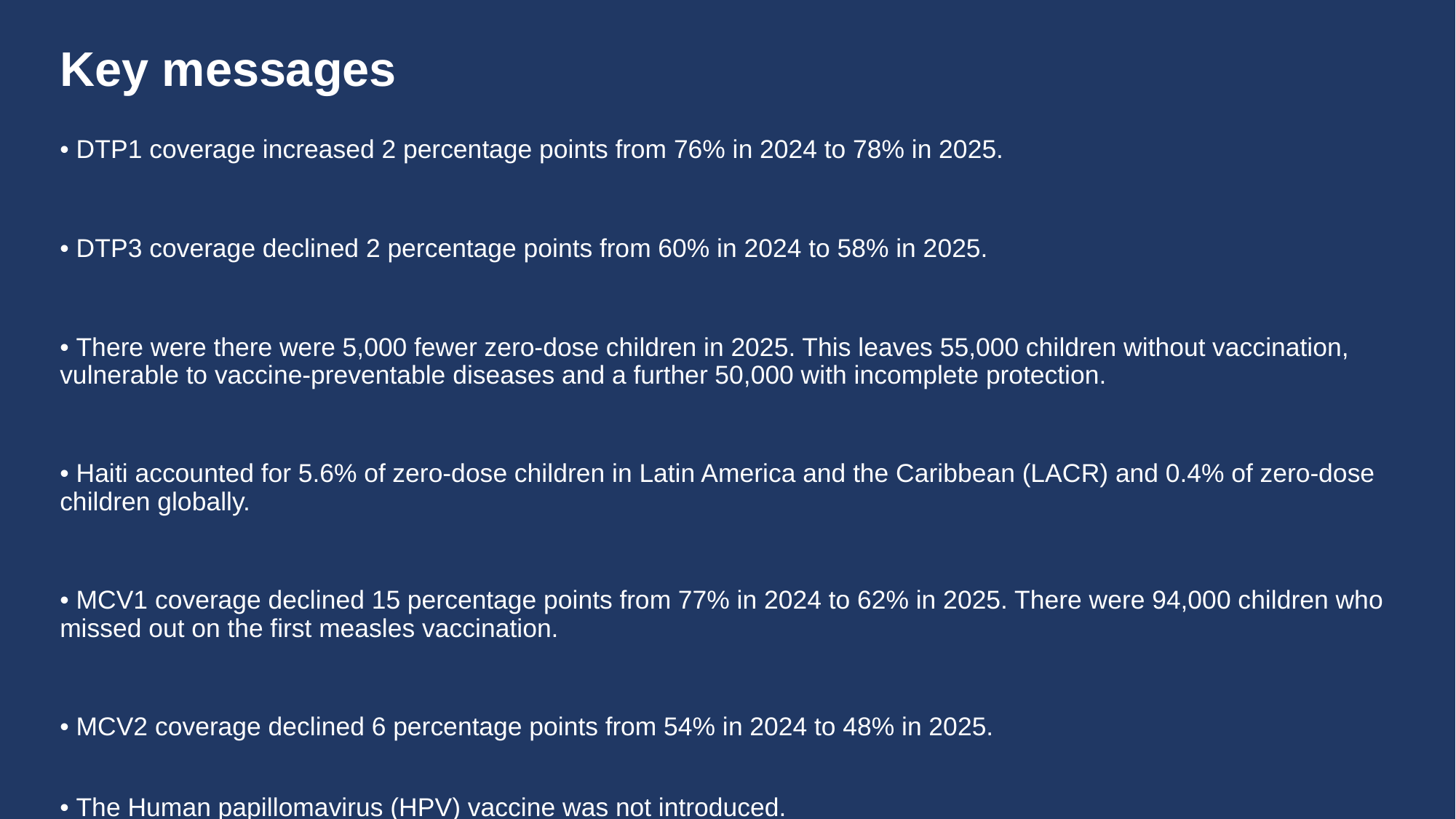

# Key messages
• DTP1 coverage increased 2 percentage points from 76% in 2024 to 78% in 2025.

• DTP3 coverage declined 2 percentage points from 60% in 2024 to 58% in 2025.

• There were there were 5,000 fewer zero-dose children in 2025. This leaves 55,000 children without vaccination, vulnerable to vaccine-preventable diseases and a further 50,000 with incomplete protection.

• Haiti accounted for 5.6% of zero-dose children in Latin America and the Caribbean (LACR) and 0.4% of zero-dose children globally.

• MCV1 coverage declined 15 percentage points from 77% in 2024 to 62% in 2025. There were 94,000 children who missed out on the first measles vaccination.

• MCV2 coverage declined 6 percentage points from 54% in 2024 to 48% in 2025.

• The Human papillomavirus (HPV) vaccine was not introduced.